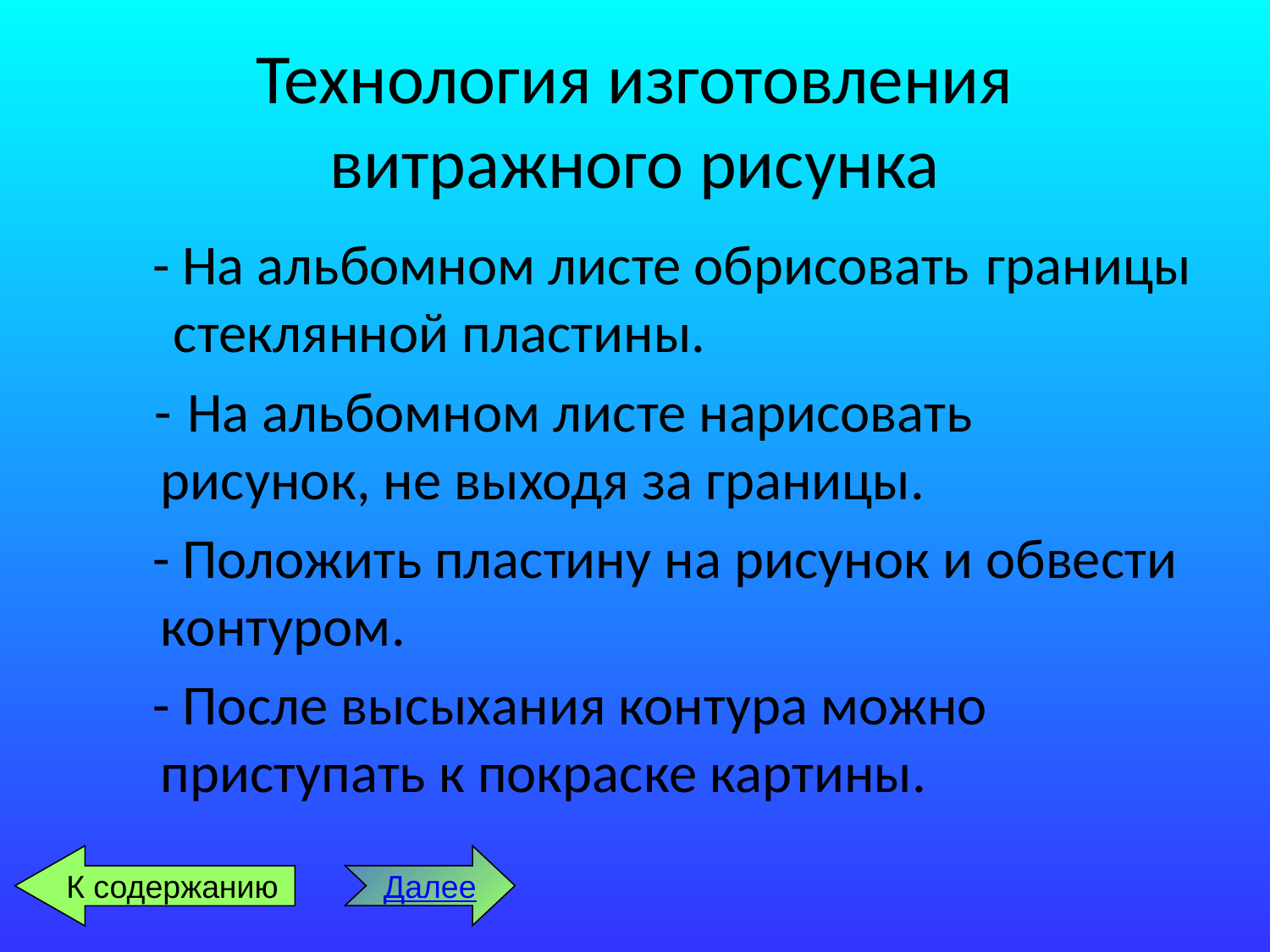

# Технология изготовления витражного рисунка
      - На альбомном листе обрисовать границы  стеклянной пластины.
     - На альбомном листе нарисовать рисунок, не выходя за границы.
      - Положить пластину на рисунок и обвести контуром.
      - После высыхания контура можно приступать к покраске картины.

К содержанию
Далее